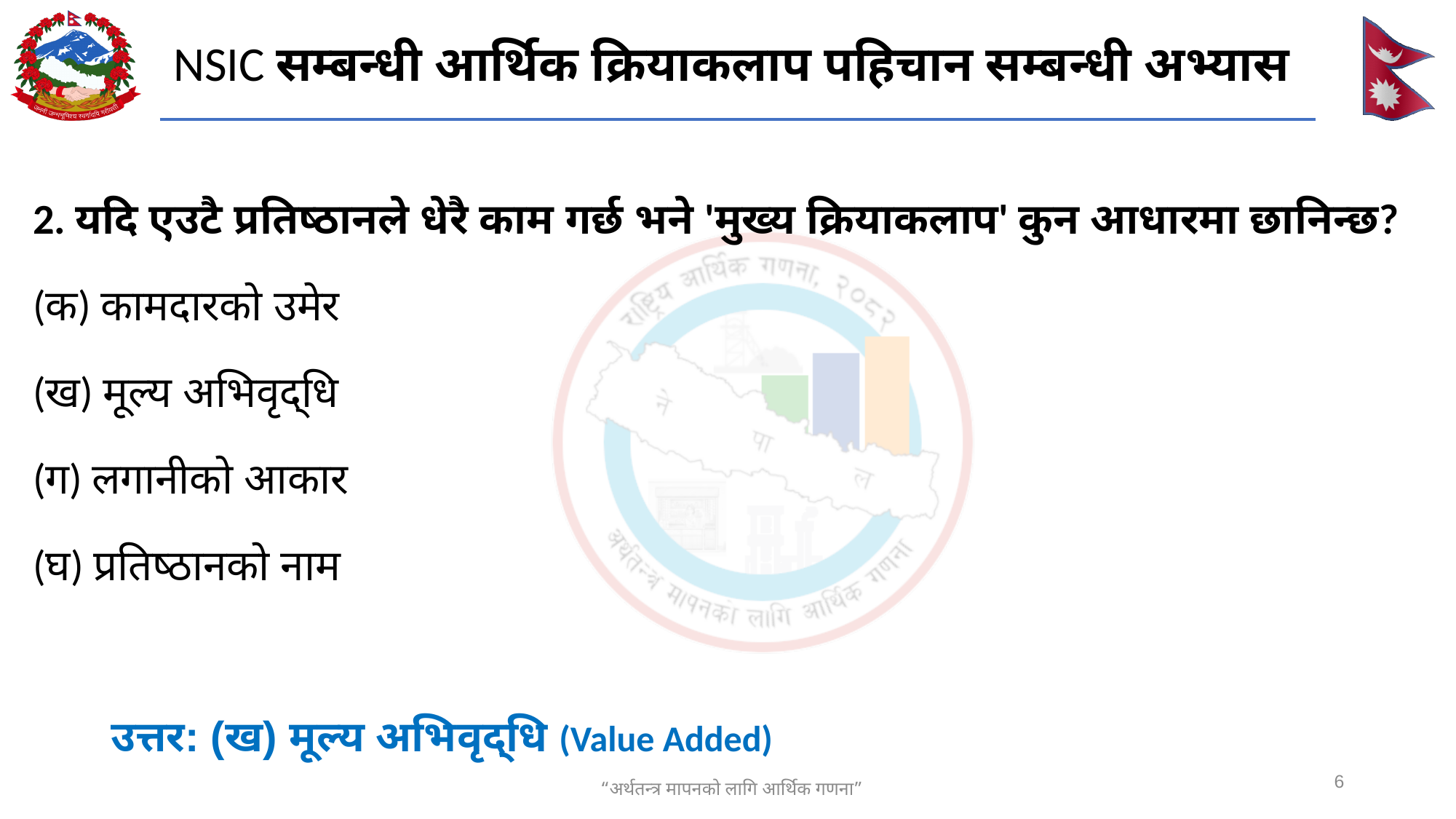

# NSIC सम्बन्धी आर्थिक क्रियाकलाप पहिचान सम्बन्धी अभ्यास
2. यदि एउटै प्रतिष्ठानले धेरै काम गर्छ भने 'मुख्य क्रियाकलाप' कुन आधारमा छानिन्छ?
(क) कामदारको उमेर
(ख) मूल्य अभिवृद्धि
(ग) लगानीको आकार
(घ) प्रतिष्ठानको नाम

उत्तर: (ख) मूल्य अभिवृद्धि (Value Added)
6
“अर्थतन्त्र मापनको लागि आर्थिक गणना”